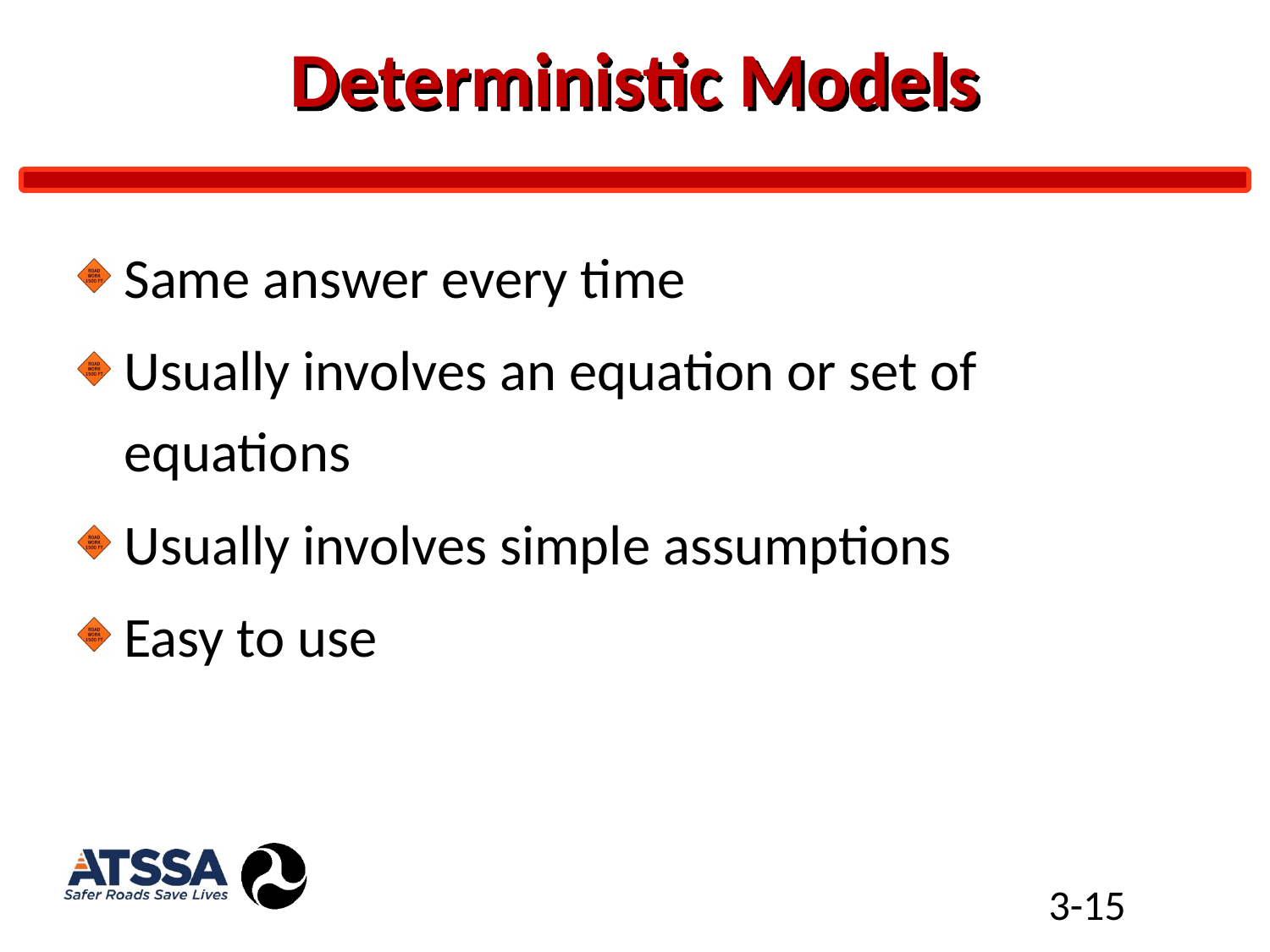

# Deterministic Models
Same answer every time
Usually involves an equation or set of equations
Usually involves simple assumptions
Easy to use